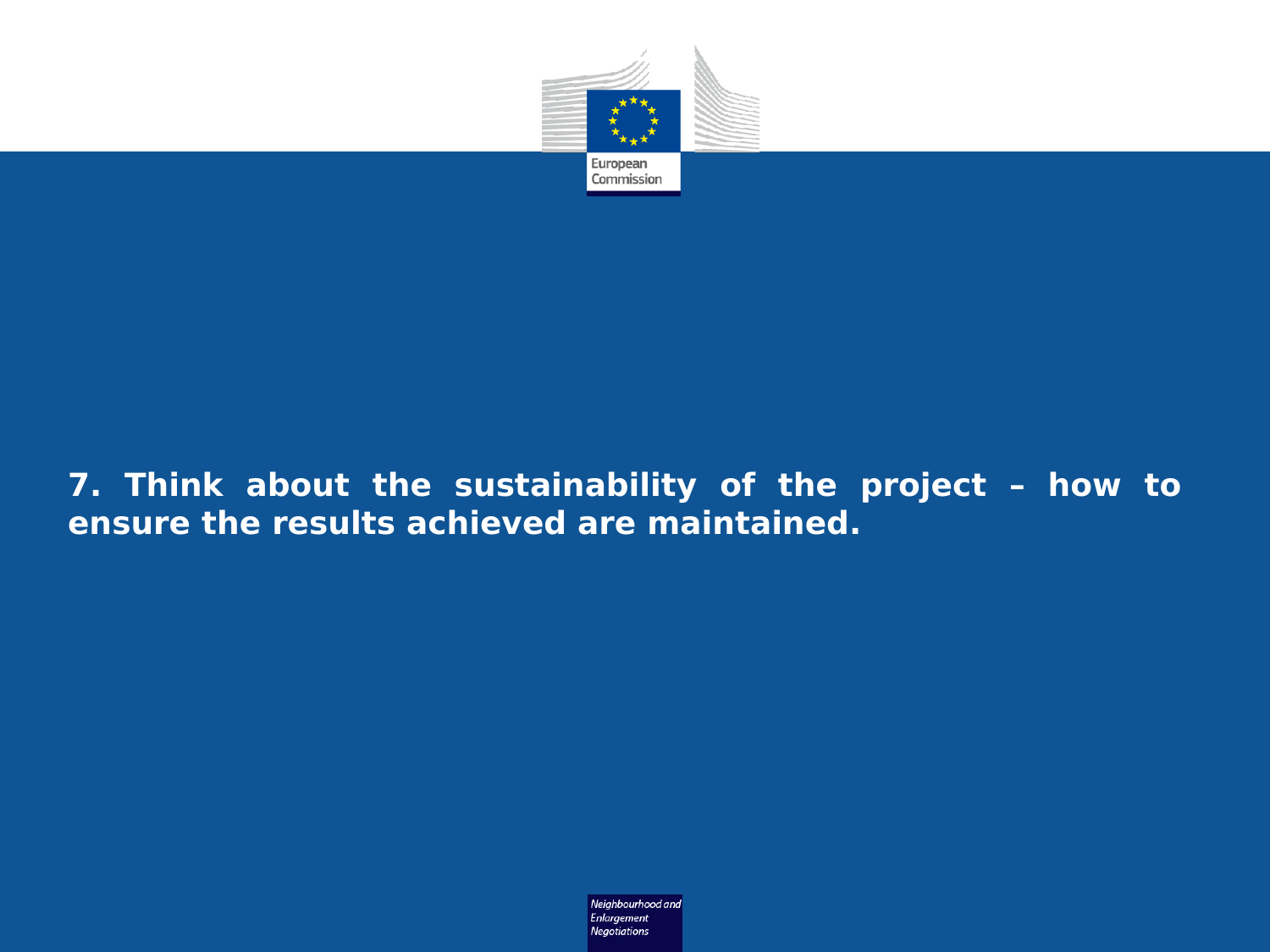

# Practical advice provided to RTAs

7. Think about the sustainability of the project – how to ensure the results achieved are maintained.